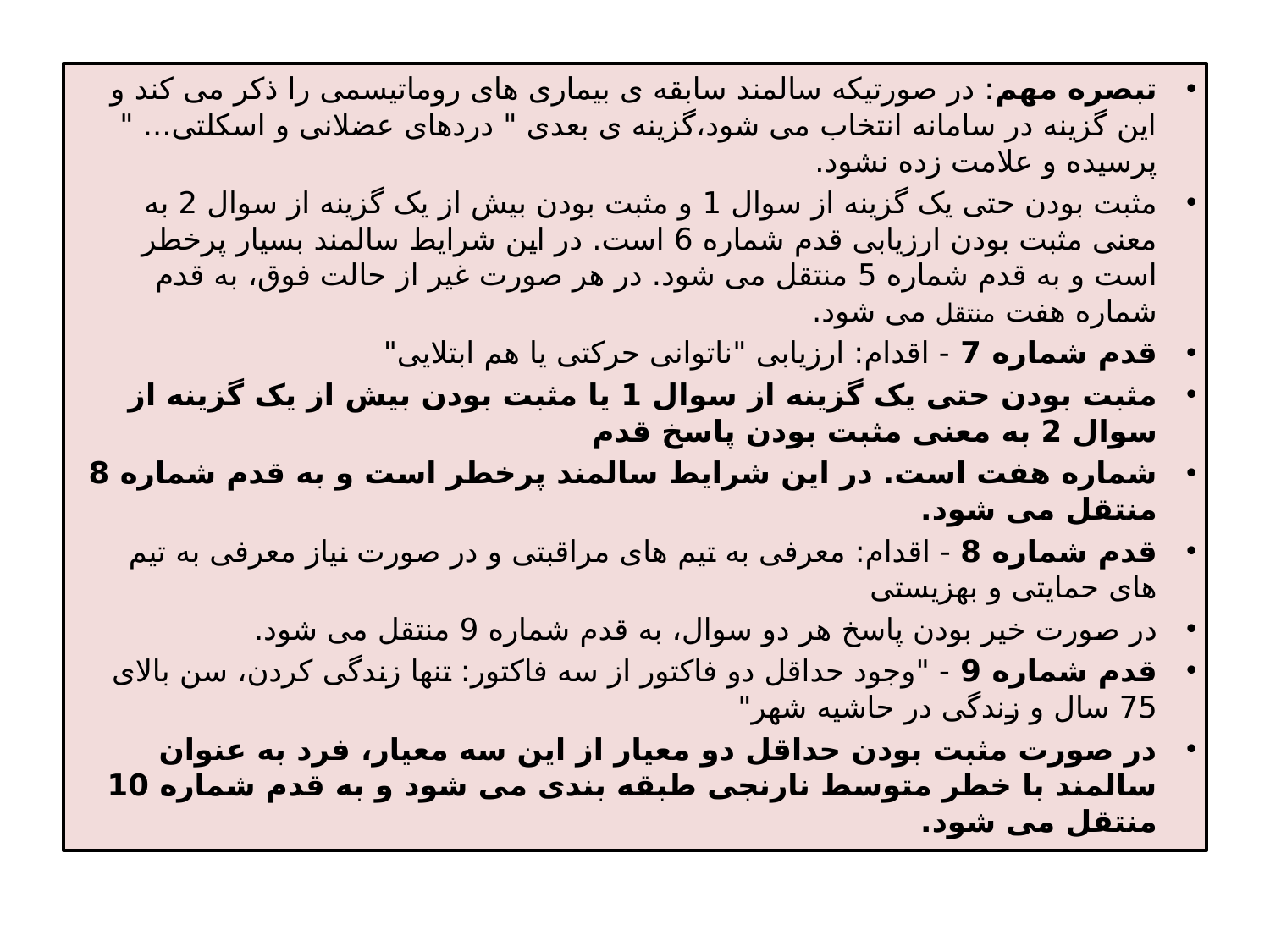

تبصره مهم: در صورتیکه سالمند سابقه ی بیماری های روماتیسمی را ذکر می کند و این گزینه در سامانه انتخاب می شود،گزینه ی بعدی " دردهای عضلانی و اسکلتی... " پرسیده و علامت زده نشود.
مثبت بودن حتی یک گزینه از سوال 1 و مثبت بودن بیش از یک گزینه از سوال 2 به معنی مثبت بودن ارزیابی قدم شماره 6 است. در این شرایط سالمند بسیار پرخطر است و به قدم شماره 5 منتقل می شود. در هر صورت غیر از حالت فوق، به قدم شماره هفت منتقل می شود.
قدم شماره 7 - اقدام: ارزیابی "ناتوانی حرکتی یا هم ابتلایی"
مثبت بودن حتی یک گزینه از سوال 1 یا مثبت بودن بیش از یک گزینه از سوال 2 به معنی مثبت بودن پاسخ قدم
شماره هفت است. در این شرایط سالمند پرخطر است و به قدم شماره 8 منتقل می شود.
قدم شماره 8 - اقدام: معرفی به تیم های مراقبتی و در صورت نیاز معرفی به تیم های حمایتی و بهزیستی
در صورت خیر بودن پاسخ هر دو سوال، به قدم شماره 9 منتقل می شود.
قدم شماره 9 - "وجود حداقل دو فاکتور از سه فاکتور: تنها زندگی کردن، سن بالای 75 سال و زندگی در حاشیه شهر"
در صورت مثبت بودن حداقل دو معیار از این سه معیار، فرد به عنوان سالمند با خطر متوسط نارنجی طبقه بندی می شود و به قدم شماره 10 منتقل می شود.